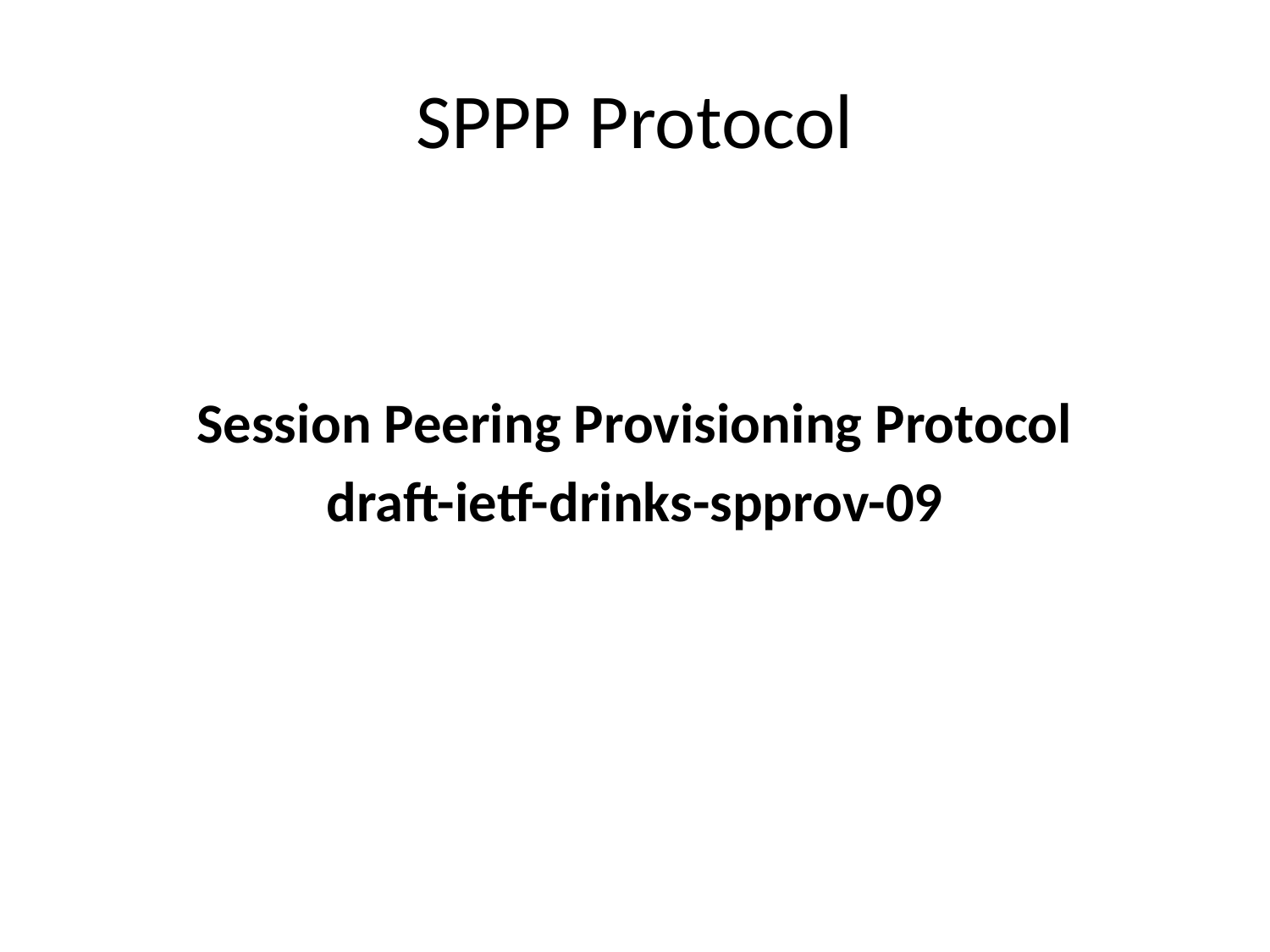

# SPPP Protocol

Session Peering Provisioning Protocol
draft-ietf-drinks-spprov-09